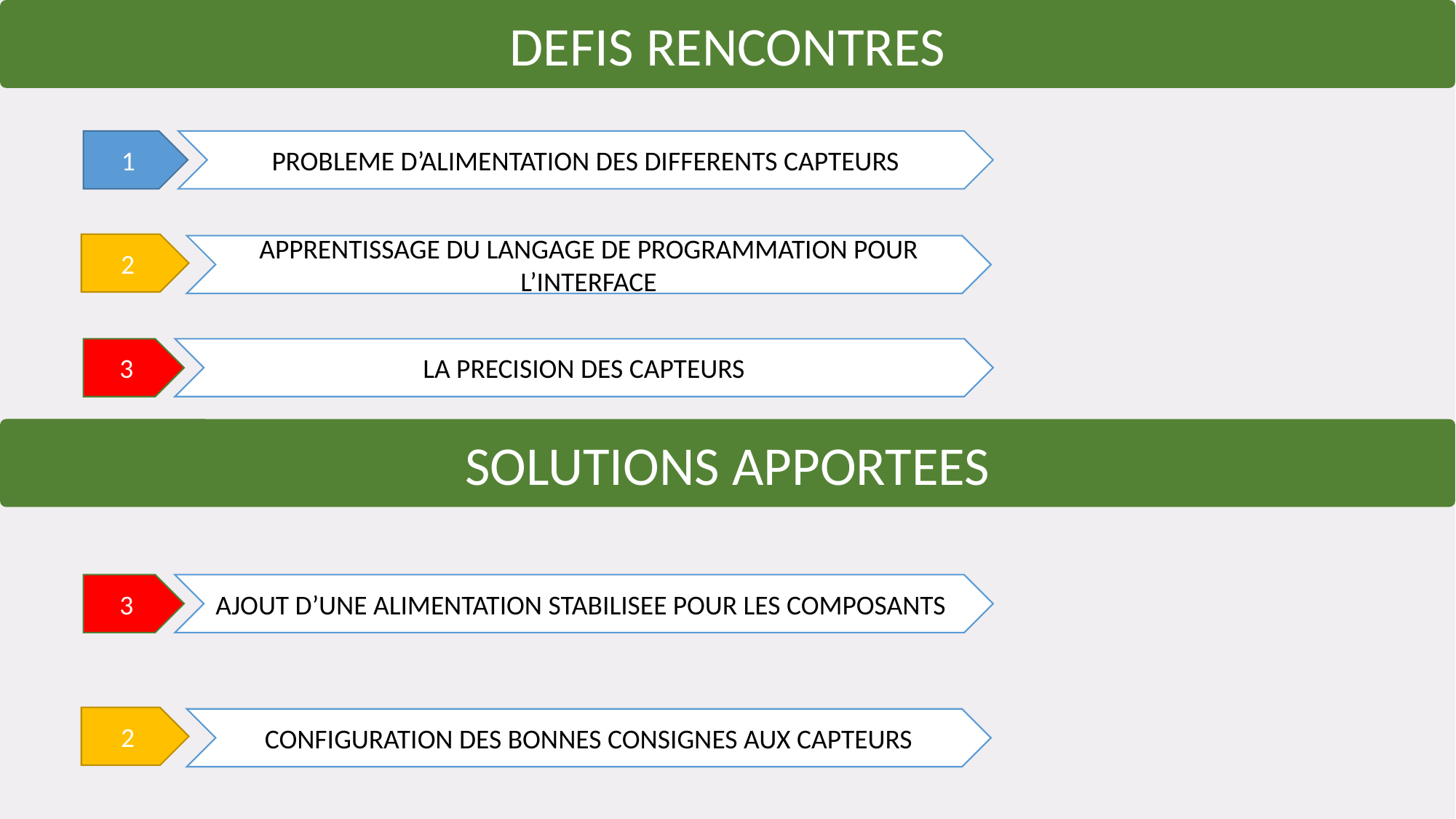

DEFIS RENCONTRES
1
PROBLEME D’ALIMENTATION DES DIFFERENTS CAPTEURS
2
APPRENTISSAGE DU LANGAGE DE PROGRAMMATION POUR L’INTERFACE
3
LA PRECISION DES CAPTEURS
SOLUTIONS APPORTEES
3
AJOUT D’UNE ALIMENTATION STABILISEE POUR LES COMPOSANTS
2
CONFIGURATION DES BONNES CONSIGNES AUX CAPTEURS